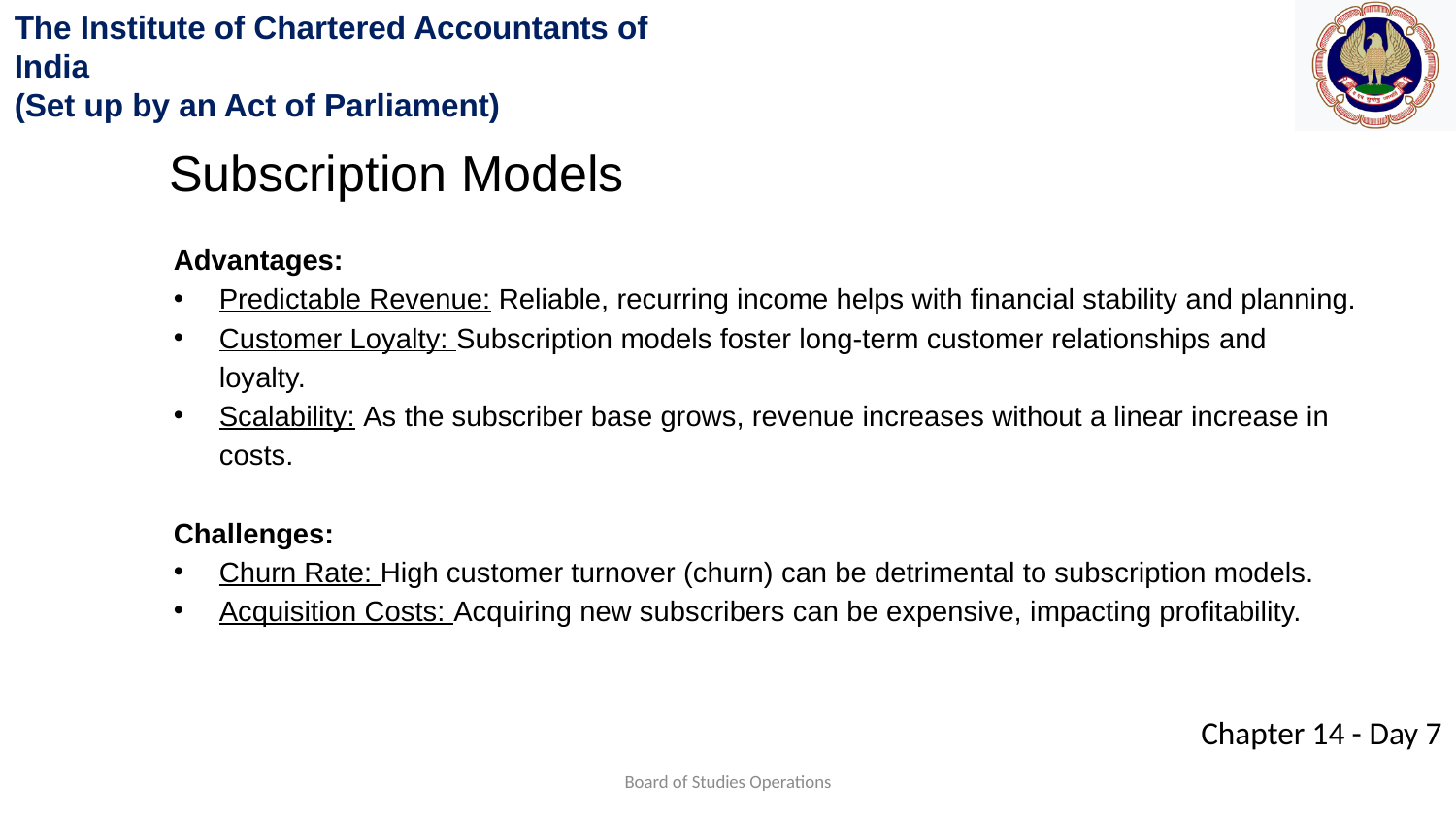

Subscription Models

Advantages:
Predictable Revenue: Reliable, recurring income helps with financial stability and planning.
Customer Loyalty: Subscription models foster long-term customer relationships and loyalty.
Scalability: As the subscriber base grows, revenue increases without a linear increase in costs.

Challenges:
Churn Rate: High customer turnover (churn) can be detrimental to subscription models.
Acquisition Costs: Acquiring new subscribers can be expensive, impacting profitability.
Board of Studies Operations